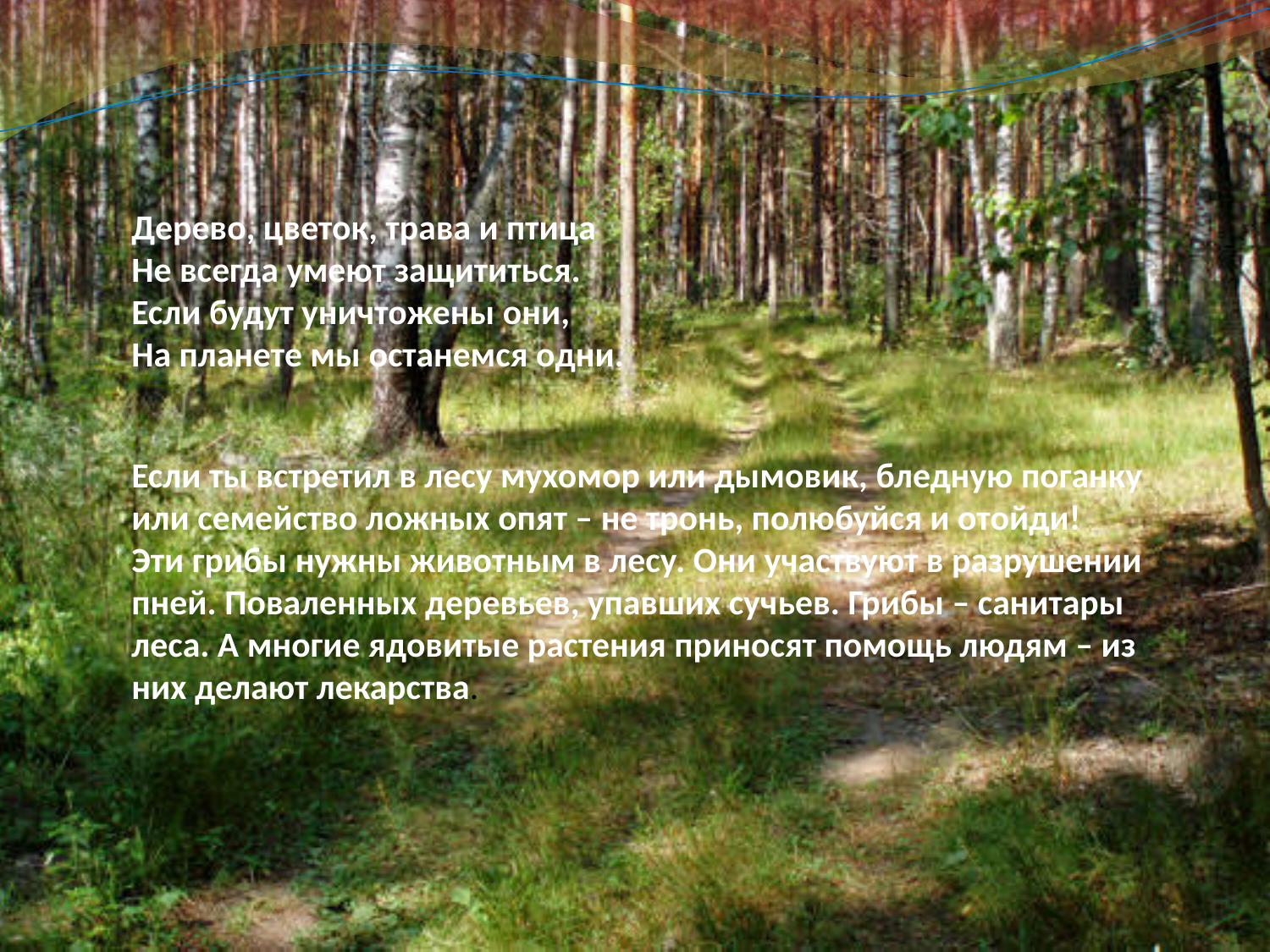

Дерево, цветок, трава и птица
Не всегда умеют защититься.
Если будут уничтожены они,
На планете мы останемся одни.
Если ты встретил в лесу мухомор или дымовик, бледную поганку или семейство ложных опят – не тронь, полюбуйся и отойди!
Эти грибы нужны животным в лесу. Они участвуют в разрушении пней. Поваленных деревьев, упавших сучьев. Грибы – санитары леса. А многие ядовитые растения приносят помощь людям – из них делают лекарства.